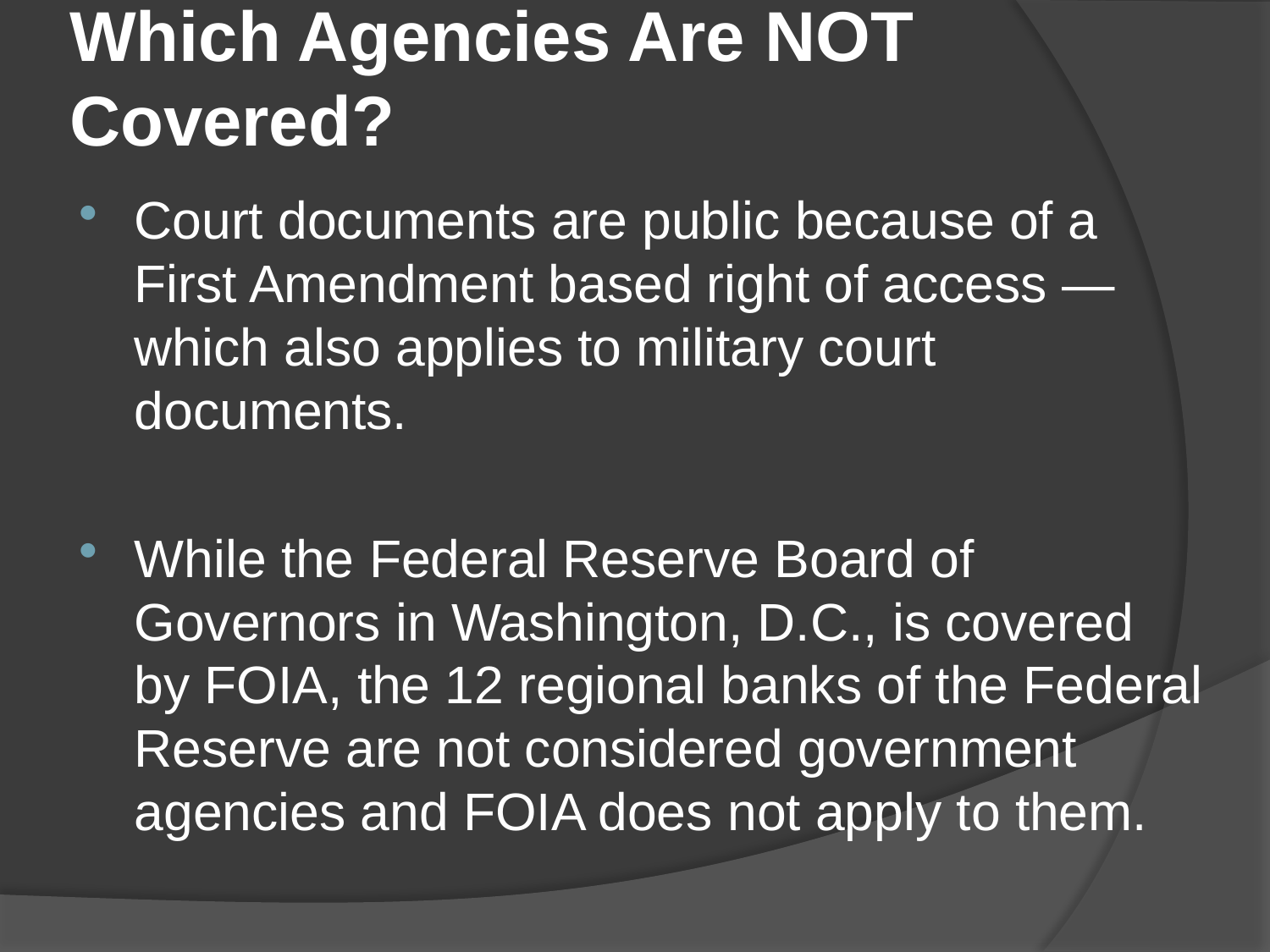

# Which Agencies Are NOT Covered?
Court documents are public because of a First Amendment based right of access — which also applies to military court documents.

While the Federal Reserve Board of Governors in Washington, D.C., is covered by FOIA, the 12 regional banks of the Federal Reserve are not considered government agencies and FOIA does not apply to them.